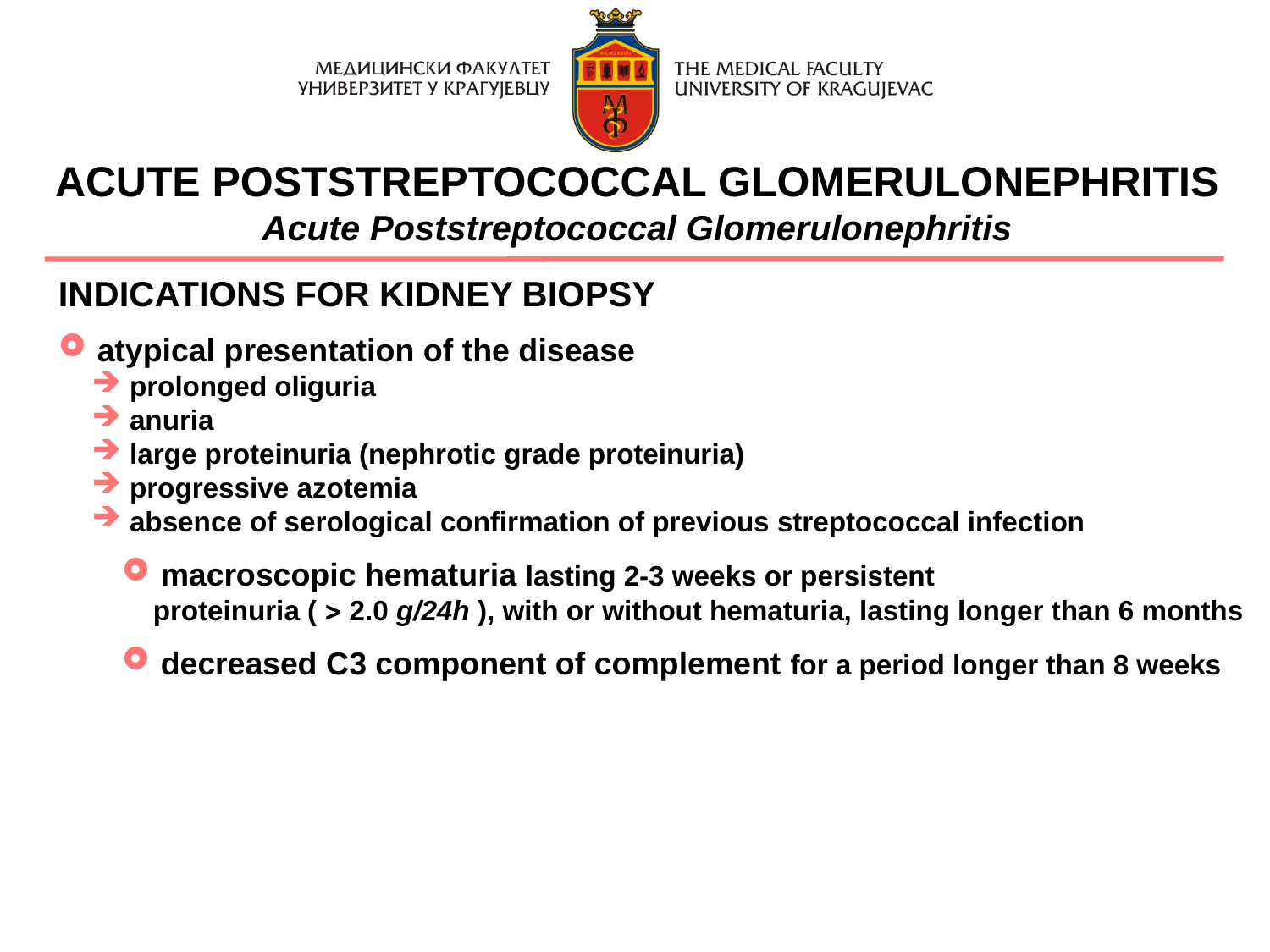

ACUTE POSTSTREPTOCOCCAL GLOMERULONEPHRITIS
Acute Poststreptococcal Glomerulonephritis

INDICATIONS FOR KIDNEY BIOPSY

 atypical presentation of the disease
 prolonged oliguria
 anuria
 large proteinuria (nephrotic grade proteinuria)
 progressive azotemia
 absence of serological confirmation of previous streptococcal infection

 macroscopic hematuria lasting 2-3 weeks or persistent
    proteinuria ( > 2.0 g/24h ), with or without hematuria, lasting longer than 6 months

 decreased C3 component of complement for a period longer than 8 weeks